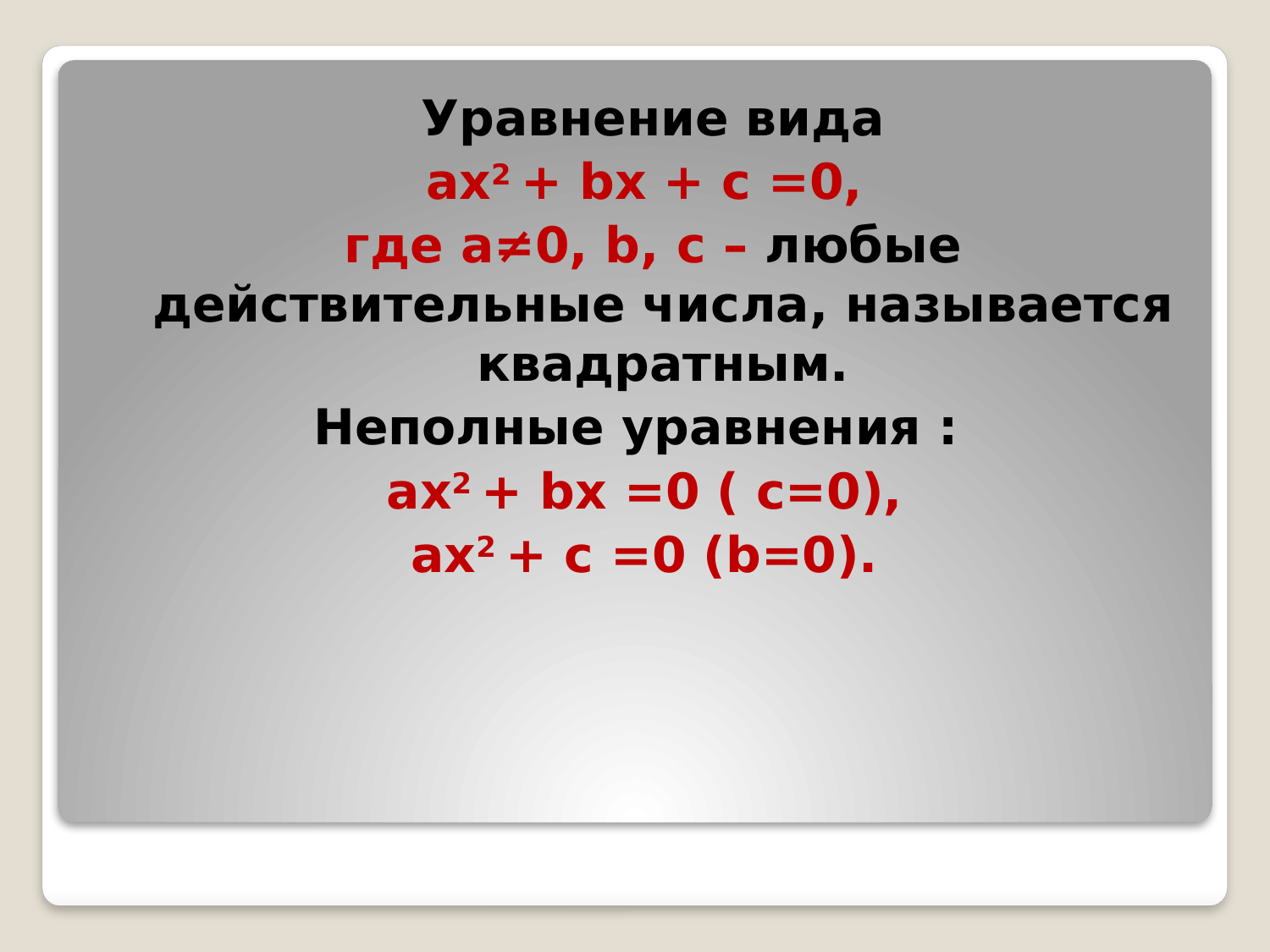

Уравнение вида
aх2 + bх + c =0,
 где a≠0, b, c – любые действительные числа, называется квадратным.
Неполные уравнения :
aх2 + bх =0 ( c=0),
aх2 + c =0 (b=0).

#